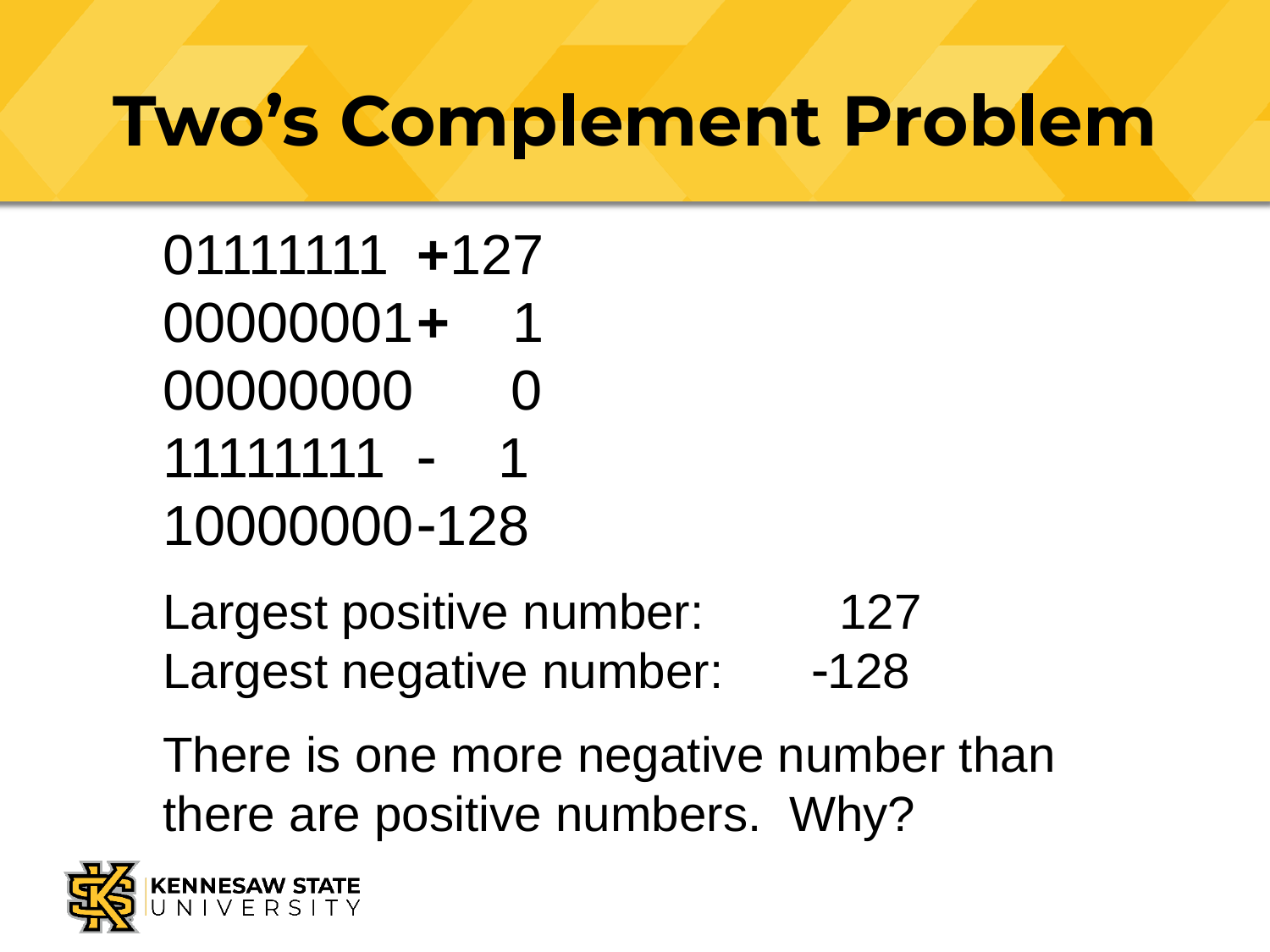

# Two’s Complement Problem
01111111	+127
00000001	+    1
00000000	      0
11111111	−    1
10000000	−128
Largest positive number:	   127
Largest negative number:	 −128
There is one more negative number than there are positive numbers.  Why?